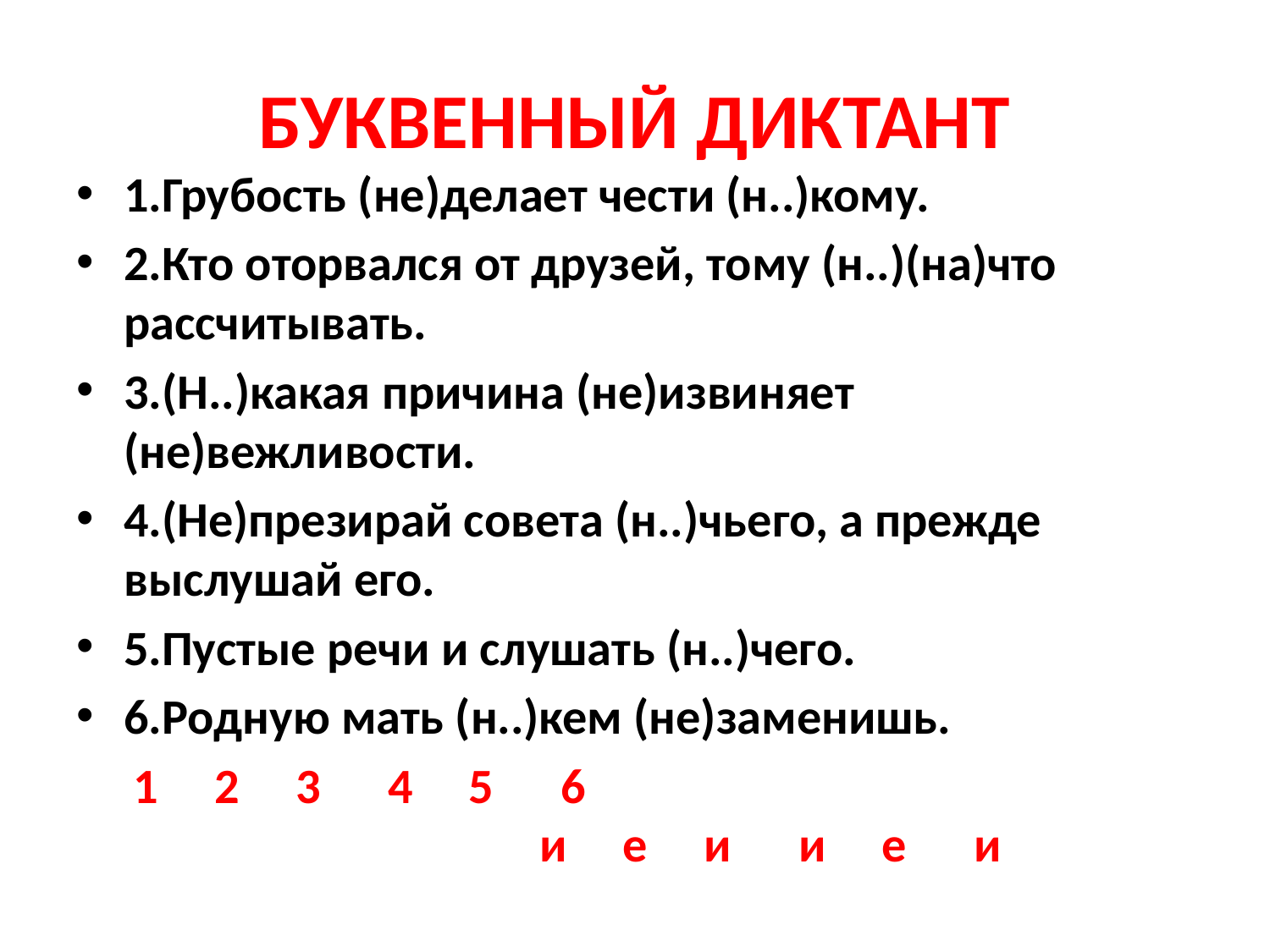

# БУКВЕННЫЙ ДИКТАНТ
1.Грубость (не)делает чести (н..)кому.
2.Кто оторвался от друзей, тому (н..)(на)что рассчитывать.
3.(Н..)какая причина (не)извиняет (не)вежливости.
4.(Не)презирай совета (н..)чьего, а прежде выслушай его.
5.Пустые речи и слушать (н..)чего.
6.Родную мать (н..)кем (не)заменишь.
     1     2     3      4     5      6                                                                           и     е     и      и     е      и